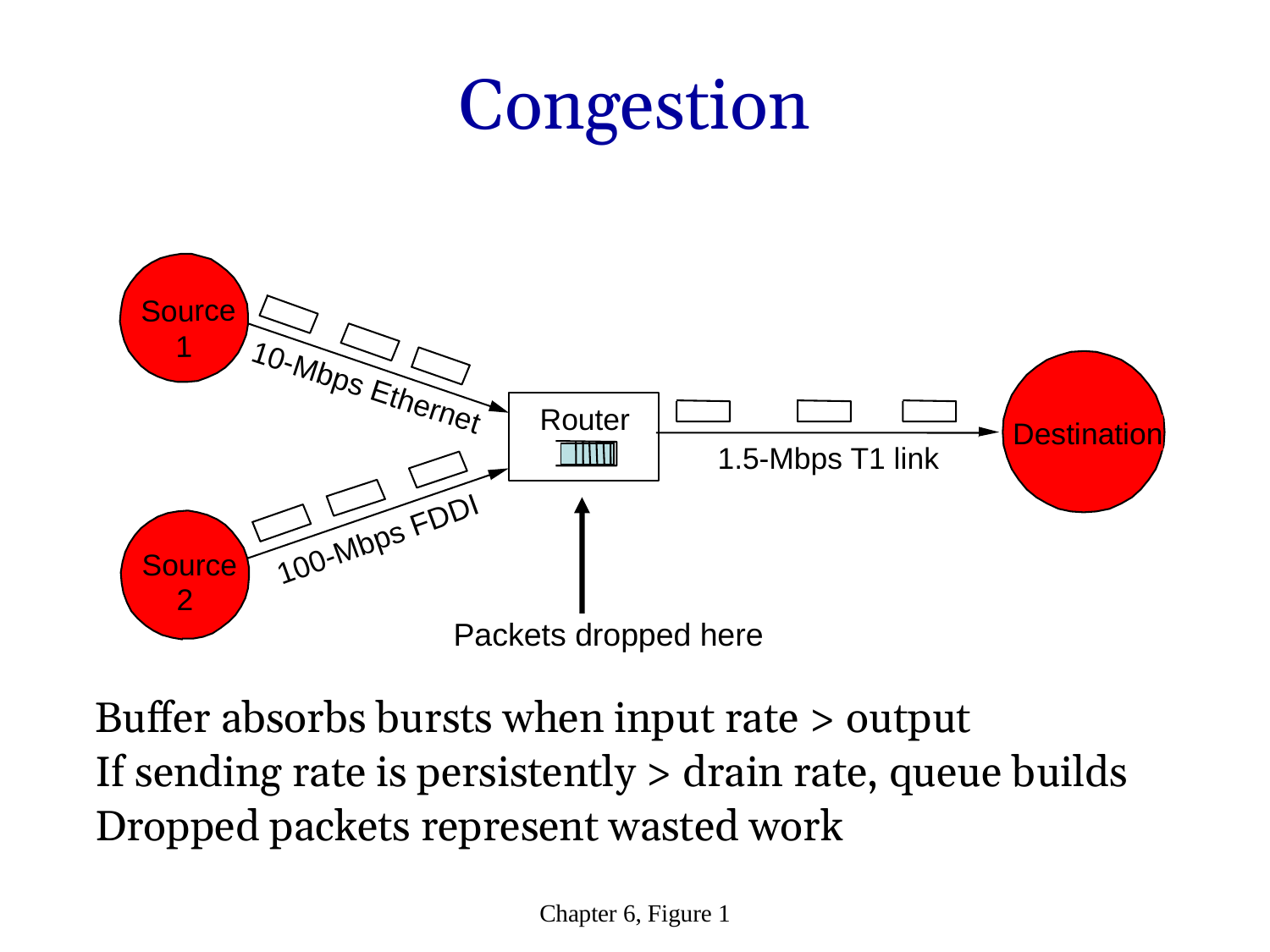

# Congestion

Buffer absorbs bursts when input rate > output
If sending rate is persistently > drain rate, queue builds
Dropped packets represent wasted work
Source

1

10-Mbps Ethernet

Router

Destination

1.5-Mbps T1 link

100-Mbps FDDI
Source
2
Packets dropped here
Chapter 6, Figure 1